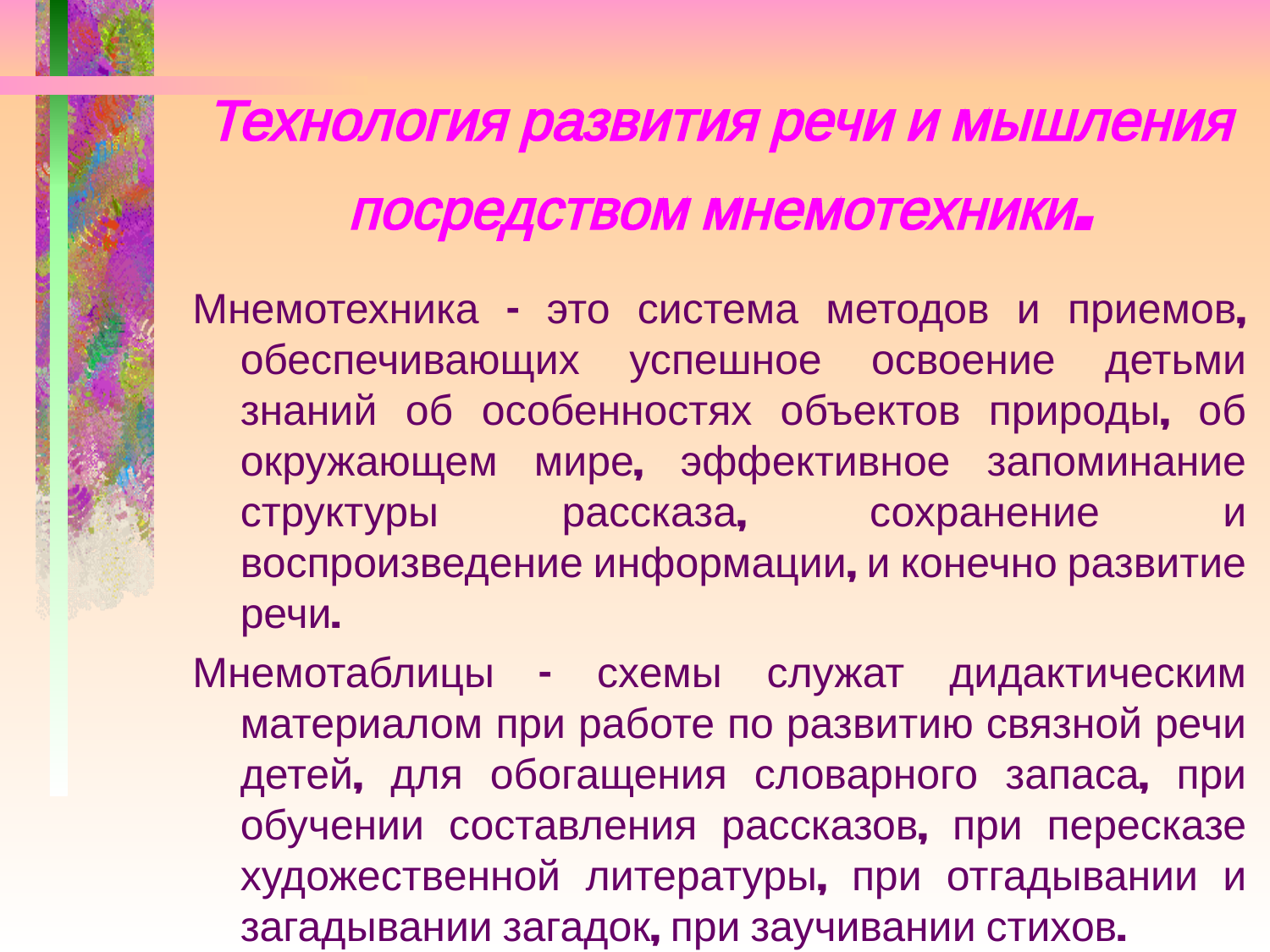

# Технология развития речи и мышления посредством мнемотехники.
Мнемотехника – это система методов и приемов, обеспечивающих успешное освоение детьми знаний об особенностях объектов природы, об окружающем мире, эффективное запоминание структуры рассказа, сохранение и воспроизведение информации, и конечно развитие речи.
Мнемотаблицы – схемы служат дидактическим материалом при работе по развитию связной речи детей, для обогащения словарного запаса, при обучении составления рассказов, при пересказе художественной литературы, при отгадывании и загадывании загадок, при заучивании стихов.